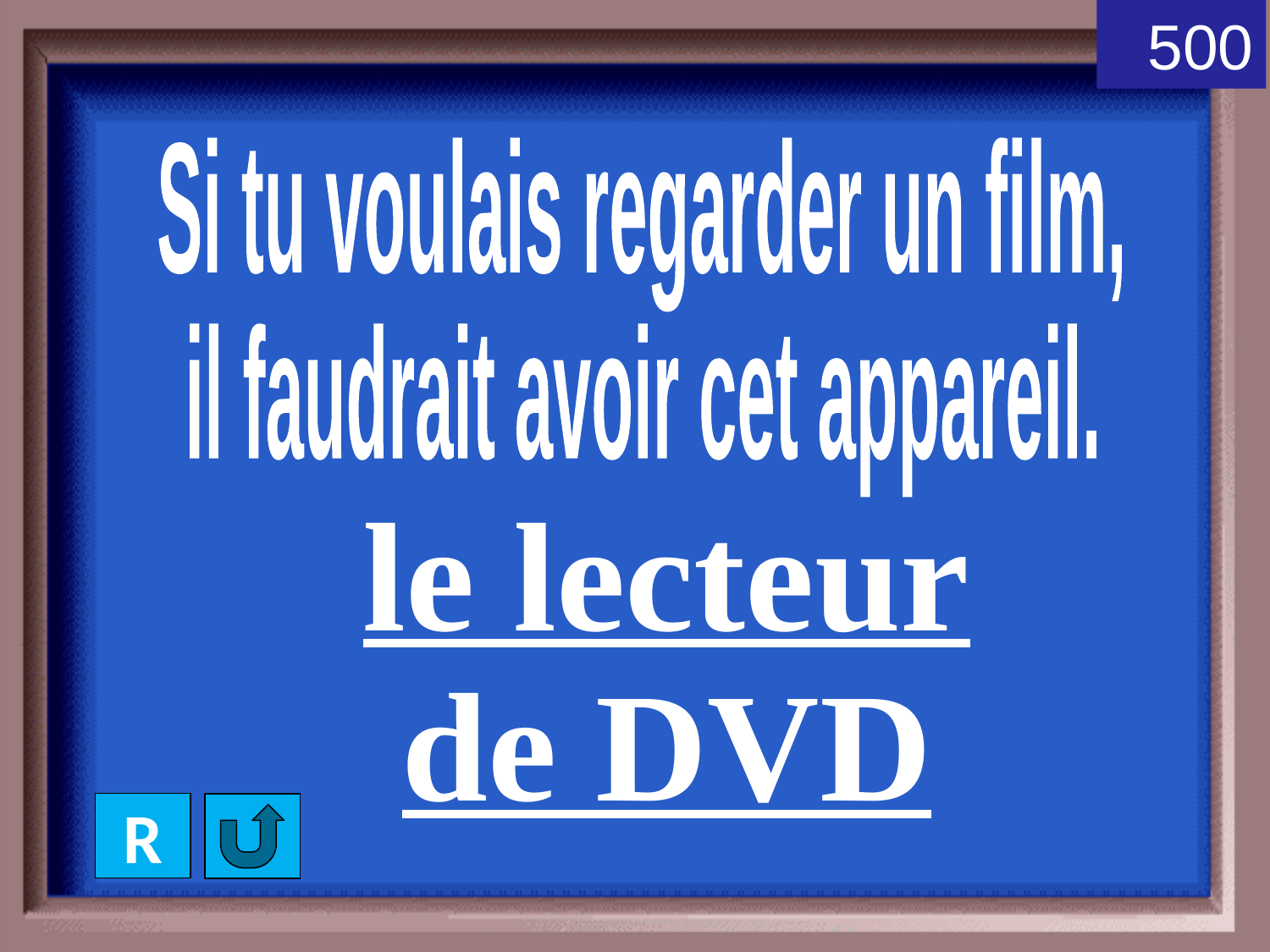

500
Si tu voulais regarder un film,
il faudrait avoir cet appareil.
le lecteur
de DVD
R